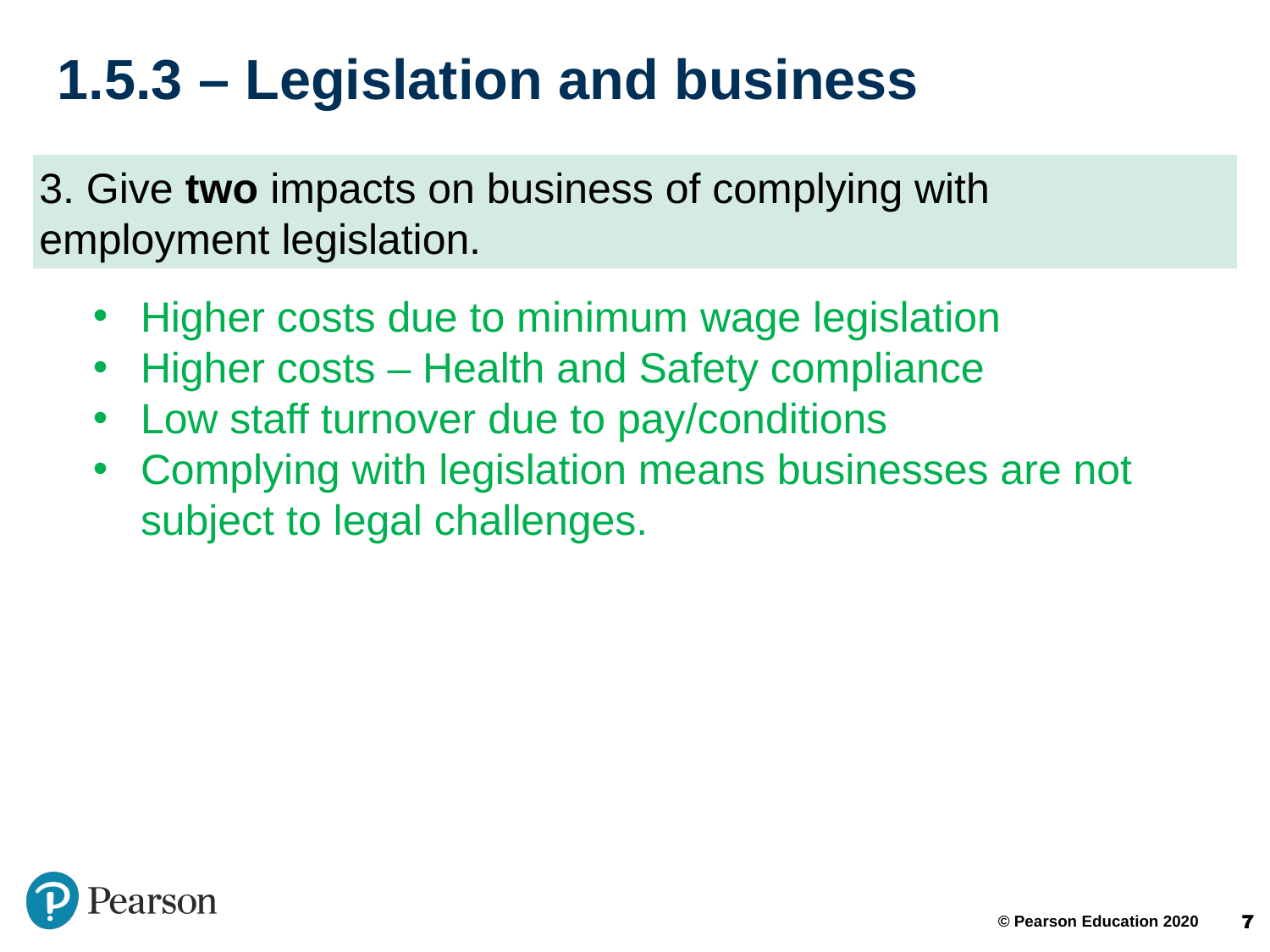

# 1.5.3 – Legislation and business
3. Give two impacts on business of complying with employment legislation.
Higher costs due to minimum wage legislation
Higher costs – Health and Safety compliance
Low staff turnover due to pay/conditions
Complying with legislation means businesses are not subject to legal challenges.
7